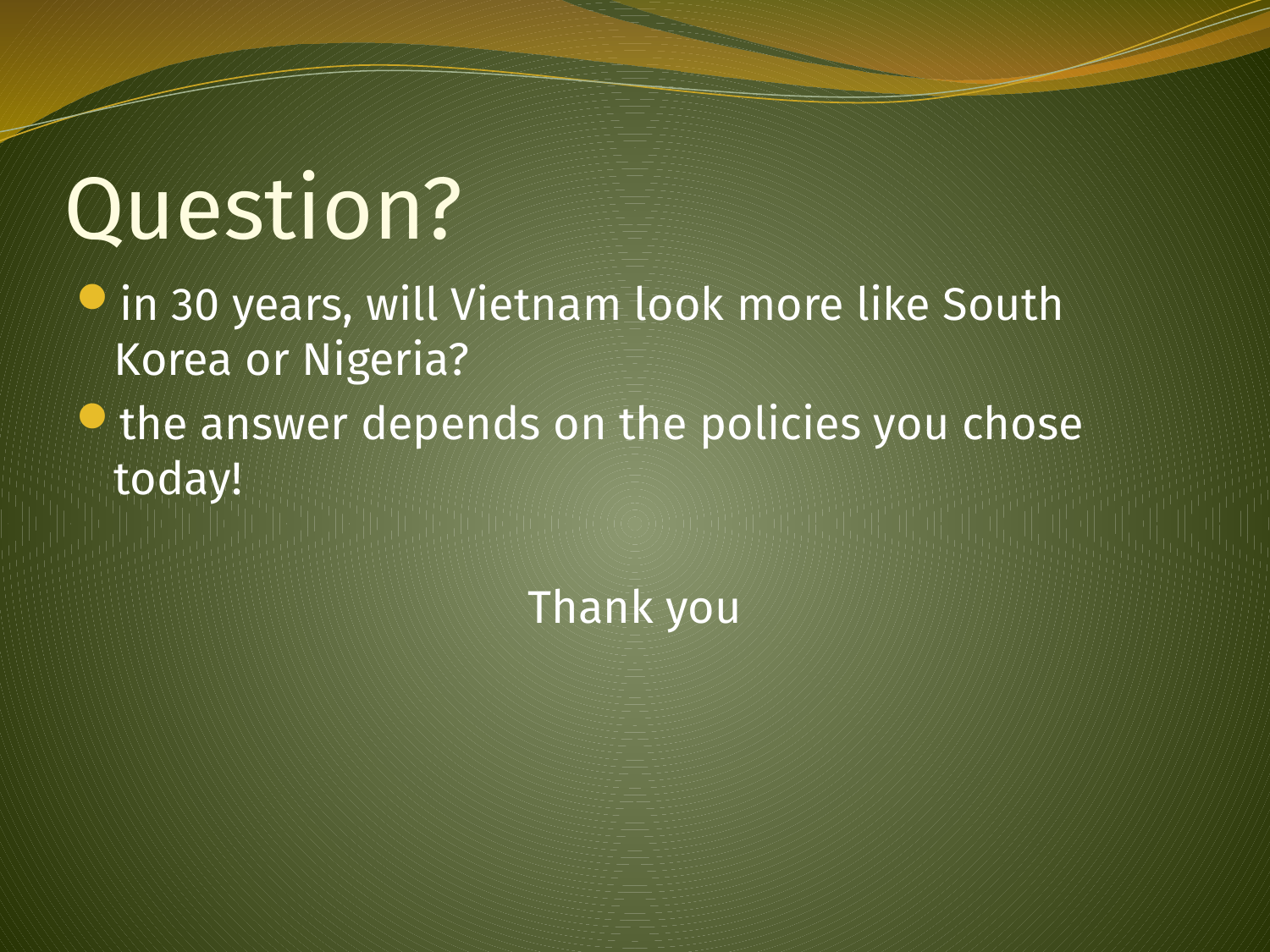

# Question?
in 30 years, will Vietnam look more like South Korea or Nigeria?
the answer depends on the policies you chose today!

Thank you